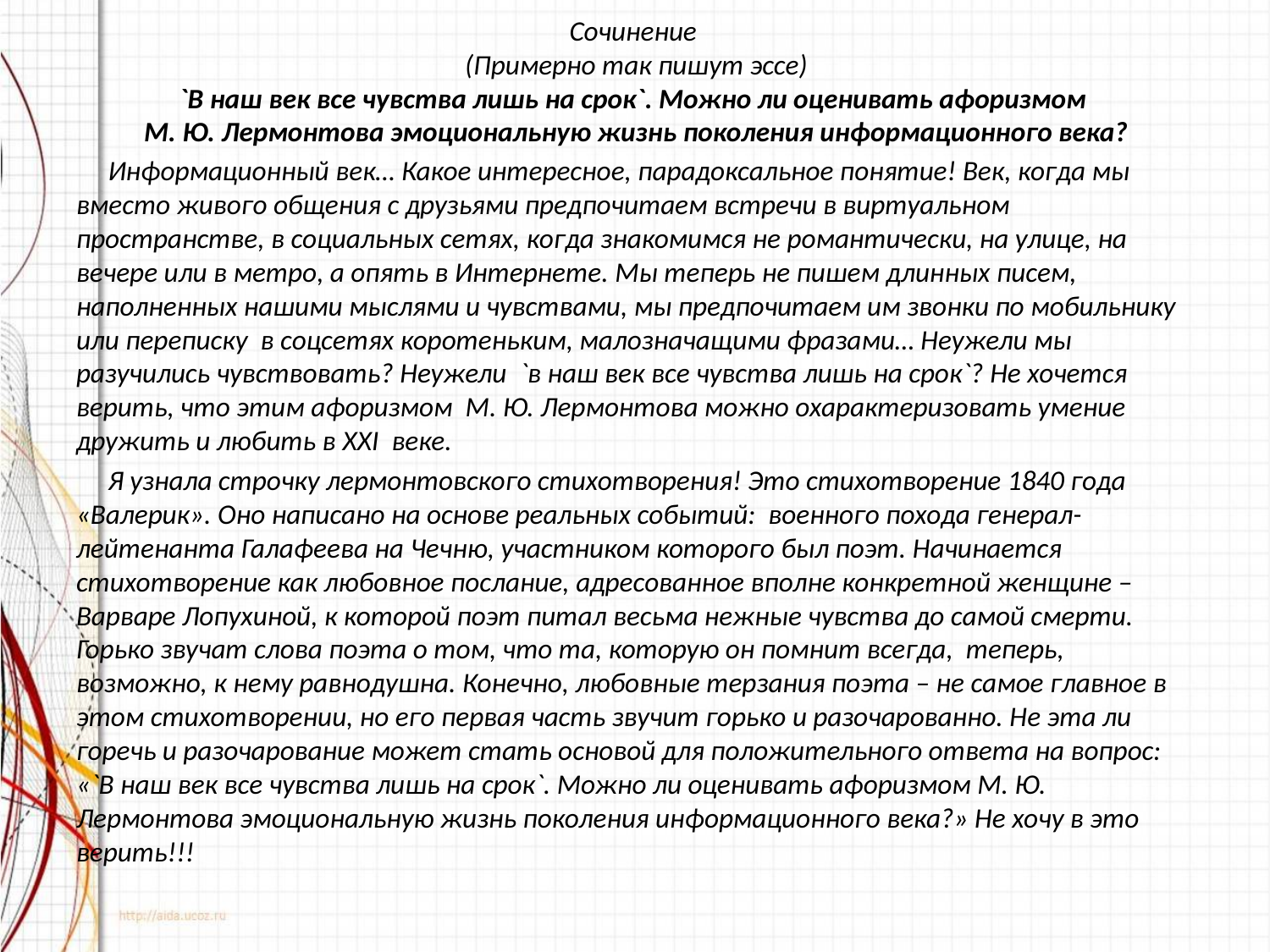

# Сочинение (Примерно так пишут эссе) `В наш век все чувства лишь на срок`. Можно ли оценивать афоризмом М. Ю. Лермонтова эмоциональную жизнь поколения информационного века?
     Информационный век… Какое интересное, парадоксальное понятие! Век, когда мы вместо живого общения с друзьями предпочитаем встречи в виртуальном пространстве, в социальных сетях, когда знакомимся не романтически, на улице, на вечере или в метро, а опять в Интернете. Мы теперь не пишем длинных писем, наполненных нашими мыслями и чувствами, мы предпочитаем им звонки по мобильнику или переписку  в соцсетях коротеньким, малозначащими фразами… Неужели мы разучились чувствовать? Неужели  `в наш век все чувства лишь на срок`? Не хочется верить, что этим афоризмом  М. Ю. Лермонтова можно охарактеризовать умение дружить и любить в XXI  веке.
     Я узнала строчку лермонтовского стихотворения! Это стихотворение 1840 года «Валерик». Оно написано на основе реальных событий:  военного похода генерал-лейтенанта Галафеева на Чечню, участником которого был поэт. Начинается стихотворение как любовное послание, адресованное вполне конкретной женщине – Варваре Лопухиной, к которой поэт питал весьма нежные чувства до самой смерти. Горько звучат слова поэта о том, что та, которую он помнит всегда,  теперь, возможно, к нему равнодушна. Конечно, любовные терзания поэта – не самое главное в этом стихотворении, но его первая часть звучит горько и разочарованно. Не эта ли горечь и разочарование может стать основой для положительного ответа на вопрос: «`В наш век все чувства лишь на срок`. Можно ли оценивать афоризмом М. Ю. Лермонтова эмоциональную жизнь поколения информационного века?» Не хочу в это верить!!!